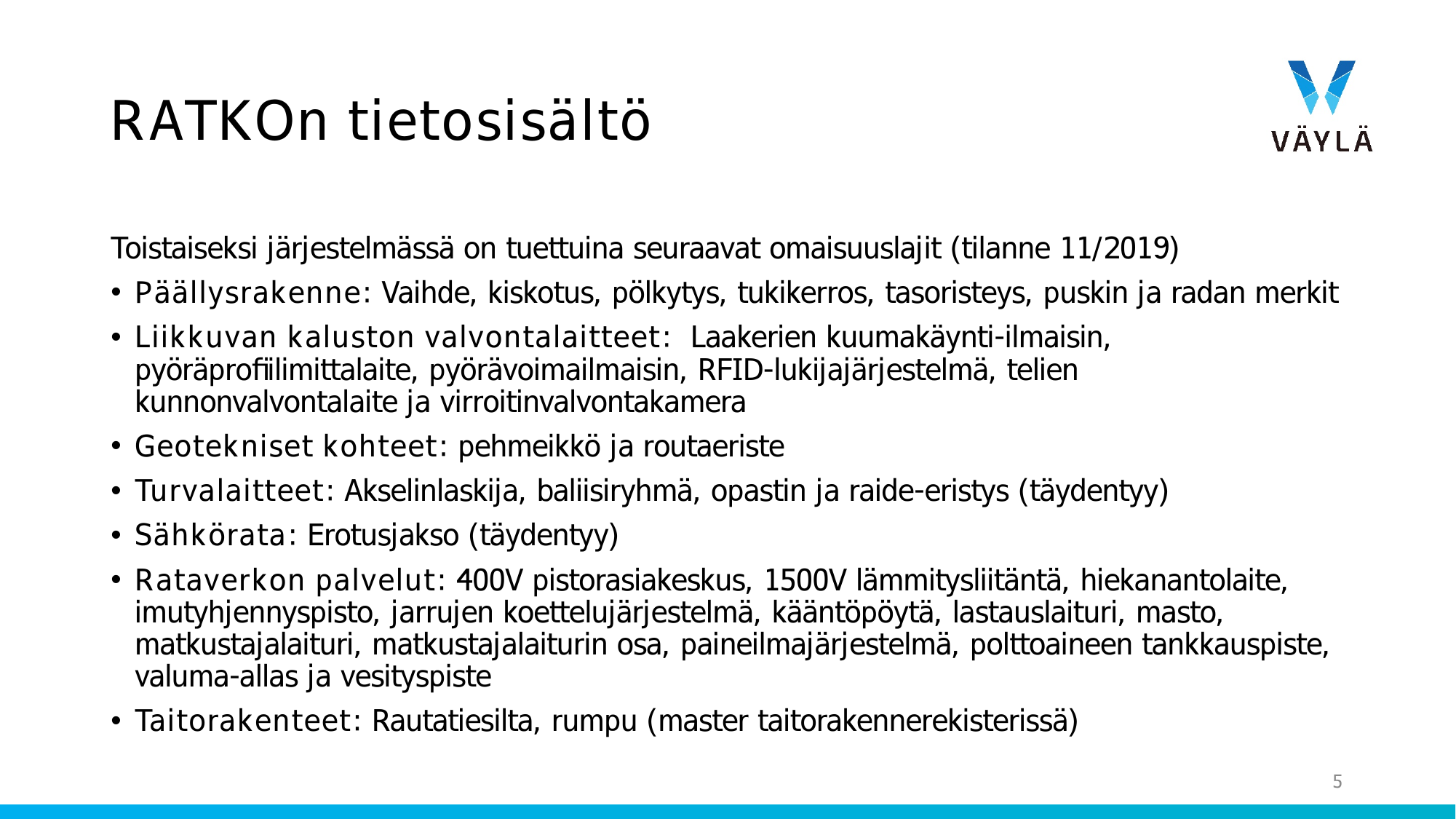

# RATKOn tietosisältö
Toistaiseksi järjestelmässä on tuettuina seuraavat omaisuuslajit (tilanne 11/2019)
Päällysrakenne: Vaihde, kiskotus, pölkytys, tukikerros, tasoristeys, puskin ja radan merkit
Liikkuvan kaluston valvontalaitteet:  Laakerien kuumakäynti-ilmaisin, pyöräprofiilimittalaite, pyörävoimailmaisin, RFID-lukijajärjestelmä, telien kunnonvalvontalaite ja virroitinvalvontakamera
Geotekniset kohteet: pehmeikkö ja routaeriste
Turvalaitteet: Akselinlaskija, baliisiryhmä, opastin ja raide-eristys (täydentyy)
Sähkörata: Erotusjakso (täydentyy)
Rataverkon palvelut: 400V pistorasiakeskus, 1500V lämmitysliitäntä, hiekanantolaite, imutyhjennyspisto, jarrujen koettelujärjestelmä, kääntöpöytä, lastauslaituri, masto, matkustajalaituri, matkustajalaiturin osa, paineilmajärjestelmä, polttoaineen tankkauspiste, valuma-allas ja vesityspiste
Taitorakenteet: Rautatiesilta, rumpu (master taitorakennerekisterissä)
5